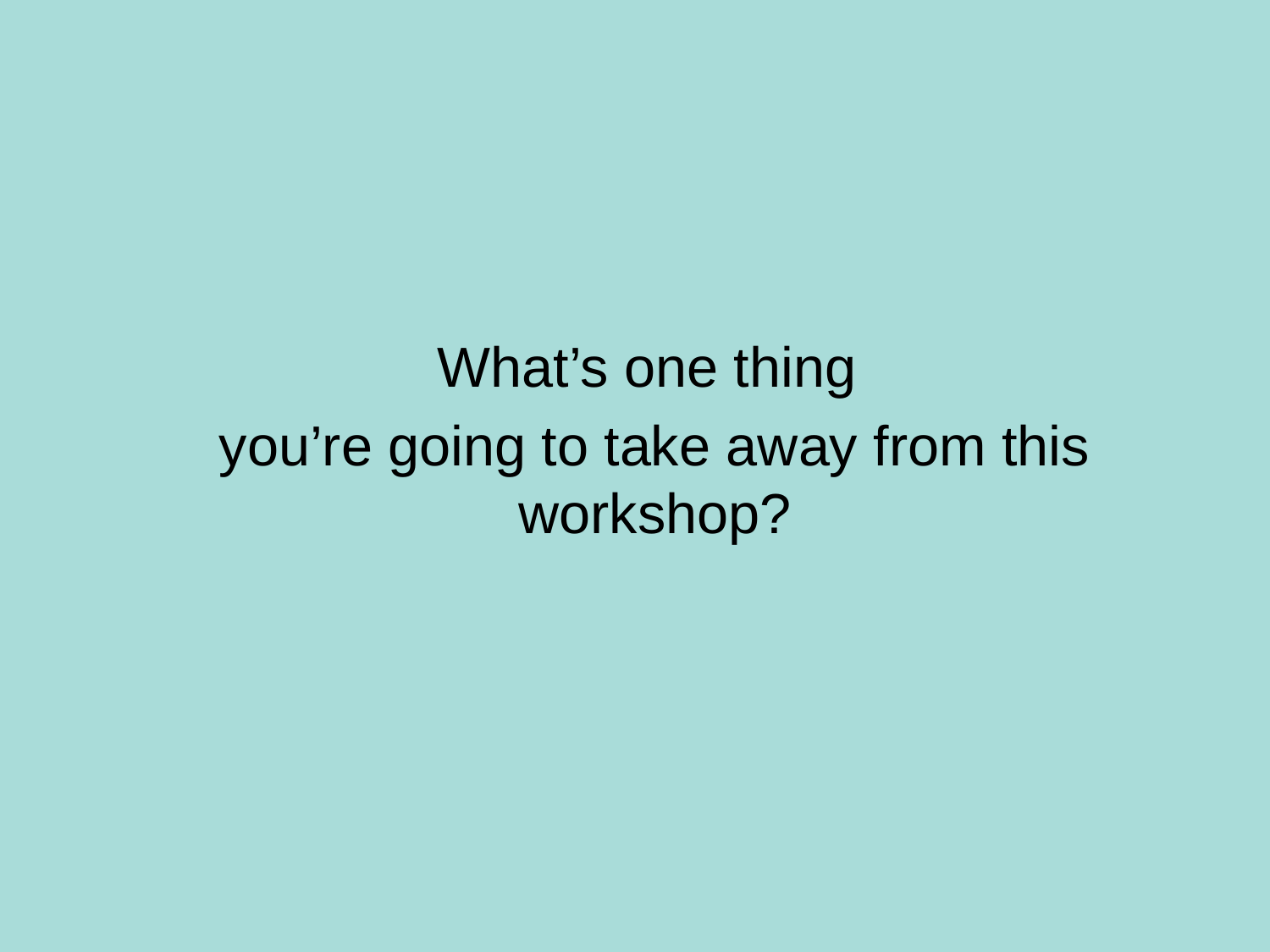

What’s one thing
you’re going to take away from this workshop?